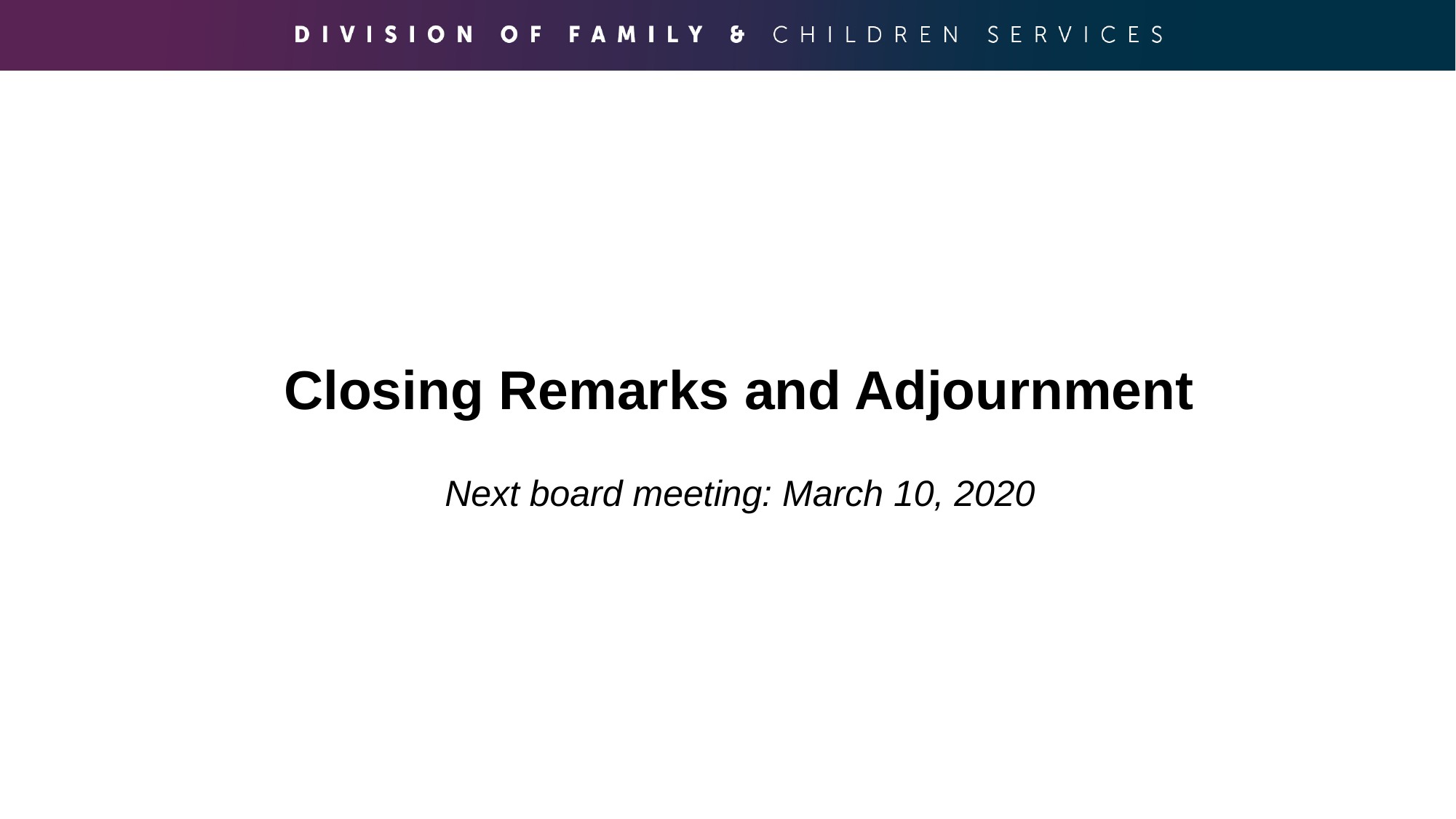

Closing Remarks and Adjournment
Next board meeting: March 10, 2020